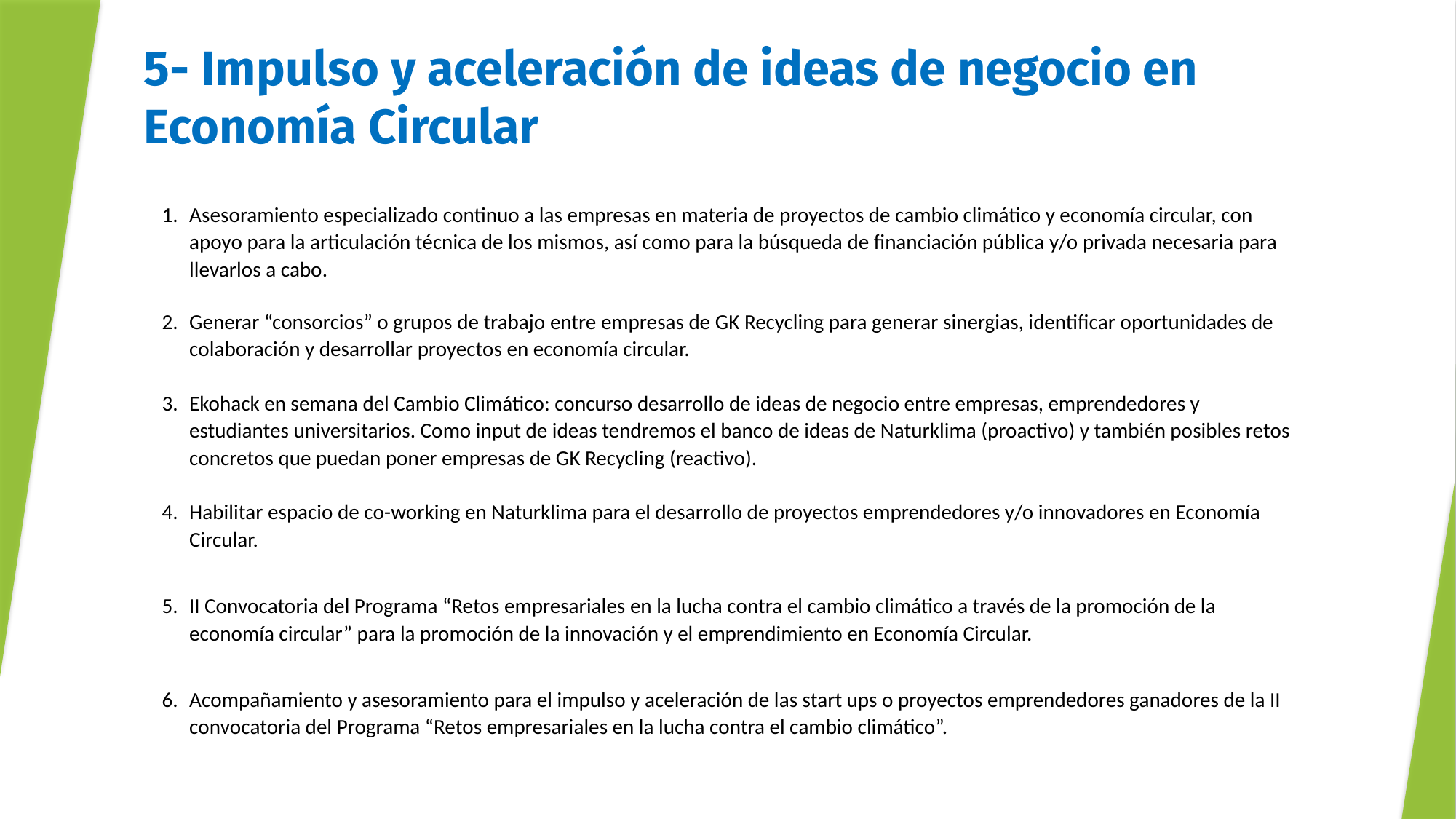

# 5- Impulso y aceleración de ideas de negocio en Economía Circular
Asesoramiento especializado continuo a las empresas en materia de proyectos de cambio climático y economía circular, con apoyo para la articulación técnica de los mismos, así como para la búsqueda de financiación pública y/o privada necesaria para llevarlos a cabo.
Generar “consorcios” o grupos de trabajo entre empresas de GK Recycling para generar sinergias, identificar oportunidades de colaboración y desarrollar proyectos en economía circular.
Ekohack en semana del Cambio Climático: concurso desarrollo de ideas de negocio entre empresas, emprendedores y estudiantes universitarios. Como input de ideas tendremos el banco de ideas de Naturklima (proactivo) y también posibles retos concretos que puedan poner empresas de GK Recycling (reactivo).
Habilitar espacio de co-working en Naturklima para el desarrollo de proyectos emprendedores y/o innovadores en Economía Circular.
II Convocatoria del Programa “Retos empresariales en la lucha contra el cambio climático a través de la promoción de la economía circular” para la promoción de la innovación y el emprendimiento en Economía Circular.
Acompañamiento y asesoramiento para el impulso y aceleración de las start ups o proyectos emprendedores ganadores de la II convocatoria del Programa “Retos empresariales en la lucha contra el cambio climático”.